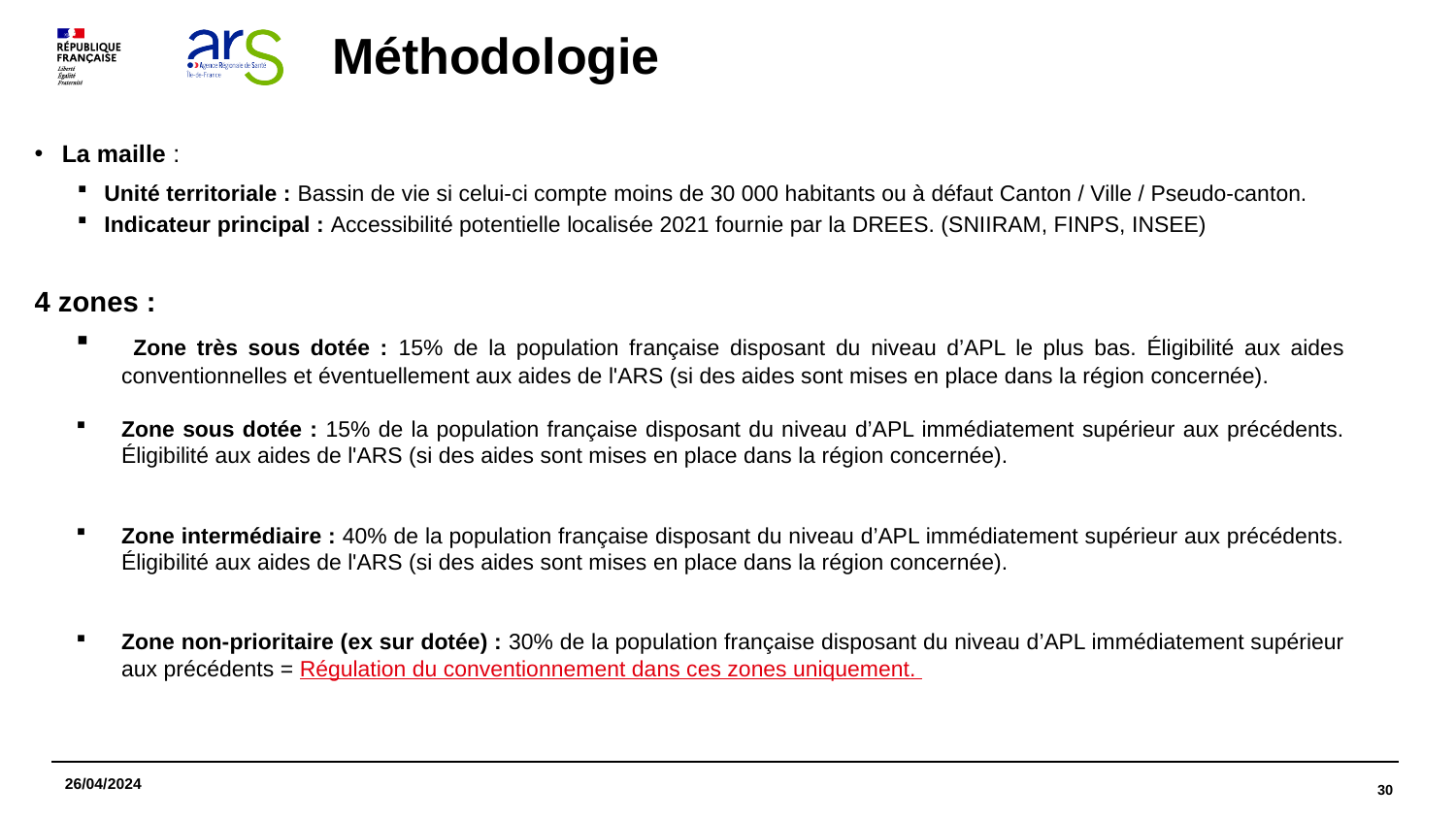

# Méthodologie
La maille :
Unité territoriale : Bassin de vie si celui-ci compte moins de 30 000 habitants ou à défaut Canton / Ville / Pseudo-canton.
Indicateur principal : Accessibilité potentielle localisée 2021 fournie par la DREES. (SNIIRAM, FINPS, INSEE)

4 zones :
 Zone très sous dotée : 15% de la population française disposant du niveau d’APL le plus bas. Éligibilité aux aides conventionnelles et éventuellement aux aides de l'ARS (si des aides sont mises en place dans la région concernée).

Zone sous dotée : 15% de la population française disposant du niveau d’APL immédiatement supérieur aux précédents. Éligibilité aux aides de l'ARS (si des aides sont mises en place dans la région concernée).

Zone intermédiaire : 40% de la population française disposant du niveau d’APL immédiatement supérieur aux précédents. Éligibilité aux aides de l'ARS (si des aides sont mises en place dans la région concernée).

Zone non-prioritaire (ex sur dotée) : 30% de la population française disposant du niveau d’APL immédiatement supérieur aux précédents = Régulation du conventionnement dans ces zones uniquement.

26/04/2024
30